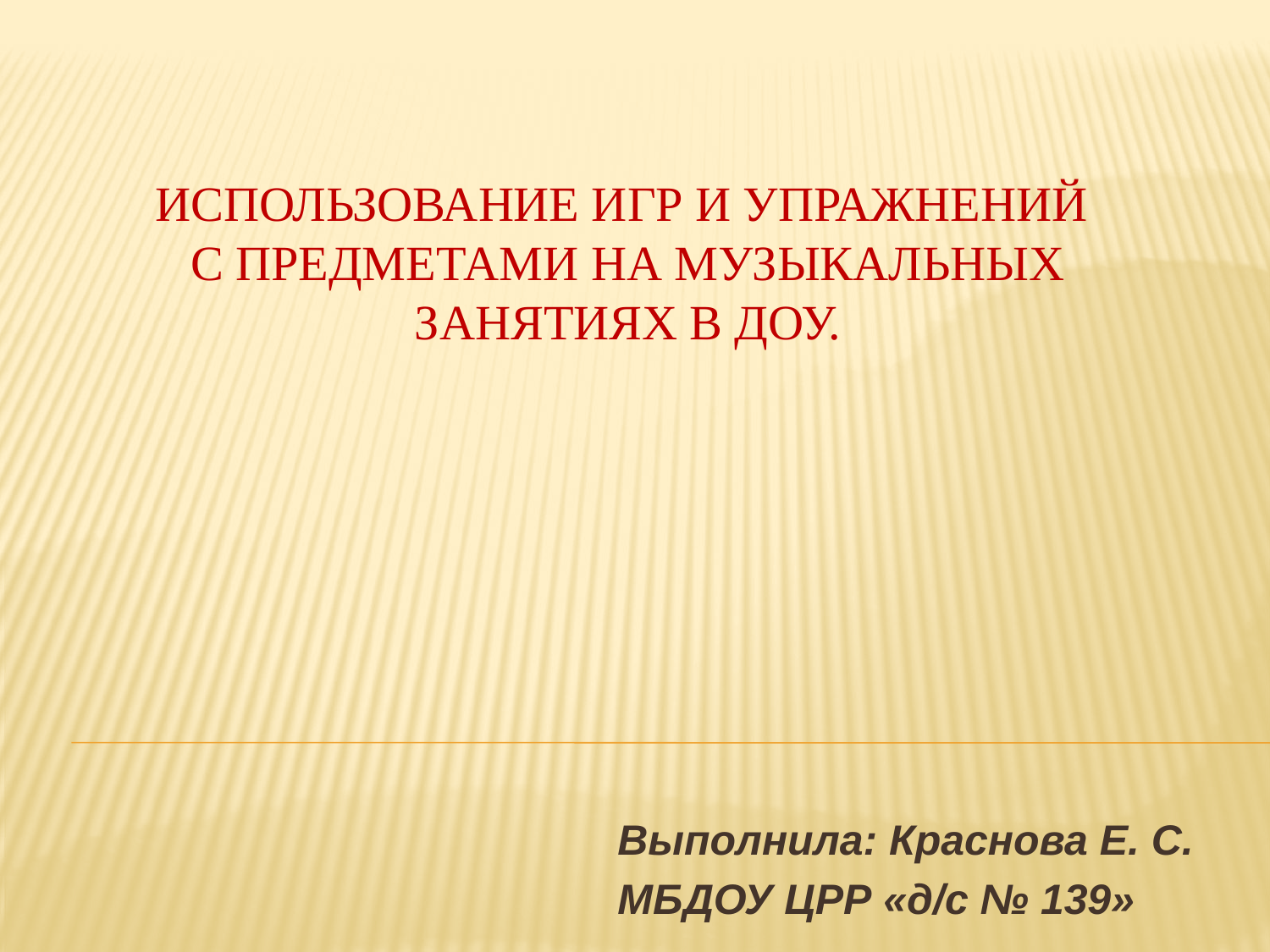

# Использование игр и упражнений с предметами на музыкальных занятиях в ДОУ.
Выполнила: Краснова Е. С.
МБДОУ ЦРР «д/с № 139»